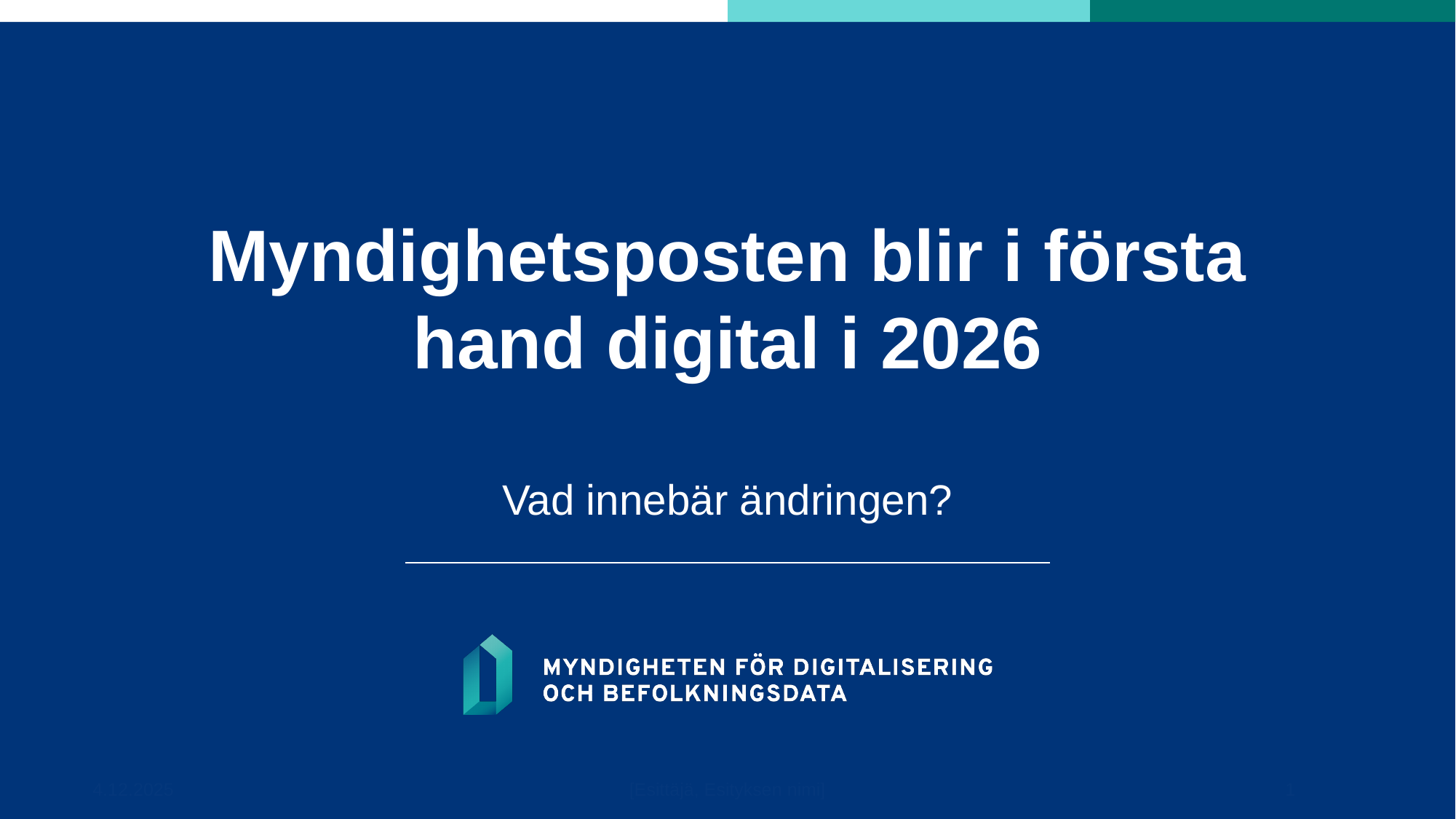

# Myndighetsposten blir i första hand digital i 2026
Vad innebär ändringen?

4.12.2025
[Esittäjä, Esityksen nimi]
1